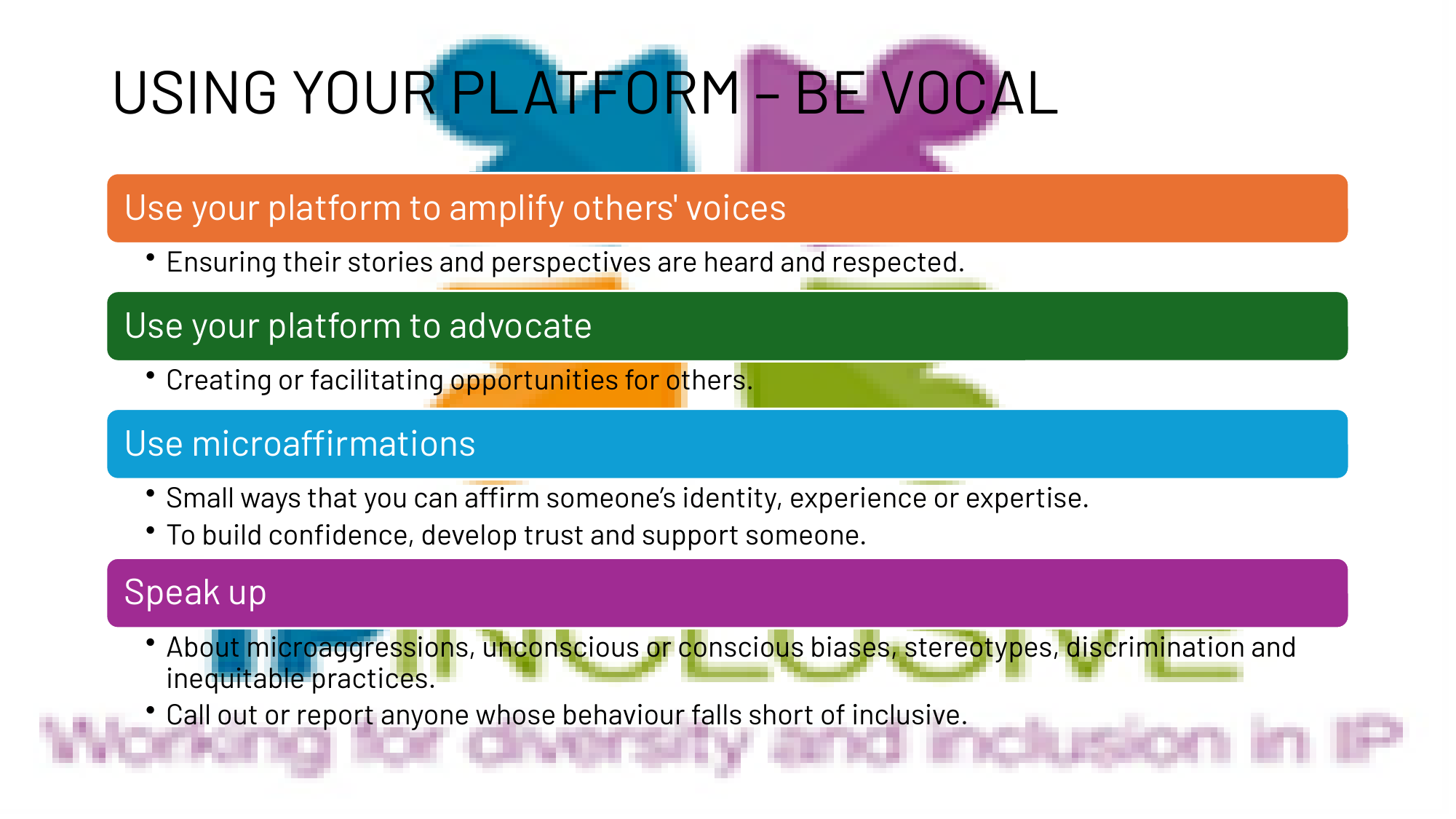

USING YOUR PLATFORM – BE VOCAL
Use your platform to amplify others' voices
Ensuring their stories and perspectives are heard and respected.
Use your platform to advocate
Creating or facilitating opportunities for others.
Use microaffirmations
Small ways that you can affirm someone’s identity, experience or expertise.
To build confidence, develop trust and support someone.
Speak up
About microaggressions, unconscious or conscious biases, stereotypes, discrimination and inequitable practices.
Call out or report anyone whose behaviour falls short of inclusive.